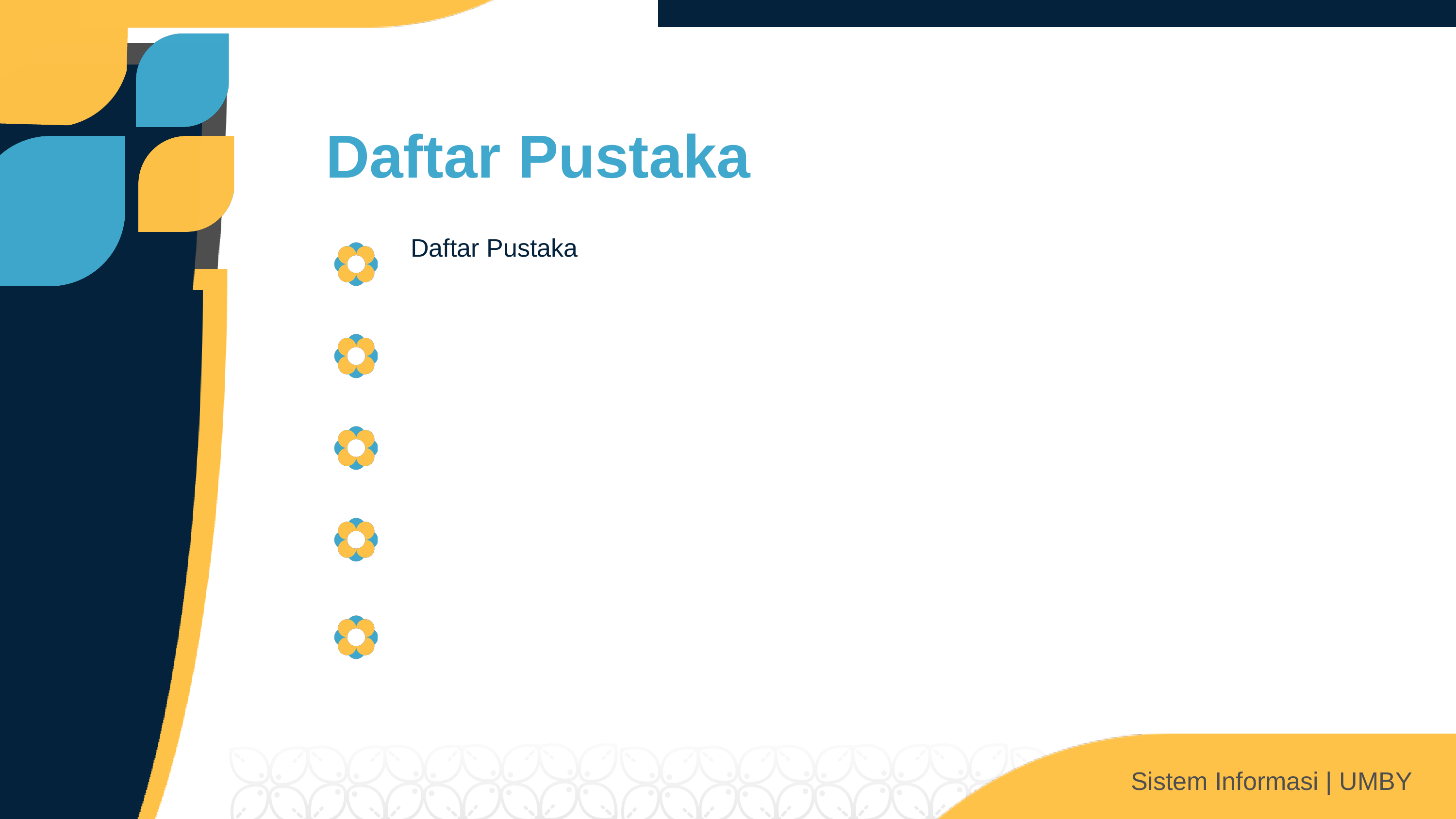

Daftar Pustaka

Daftar Pustaka

Sistem Informasi | UMBY